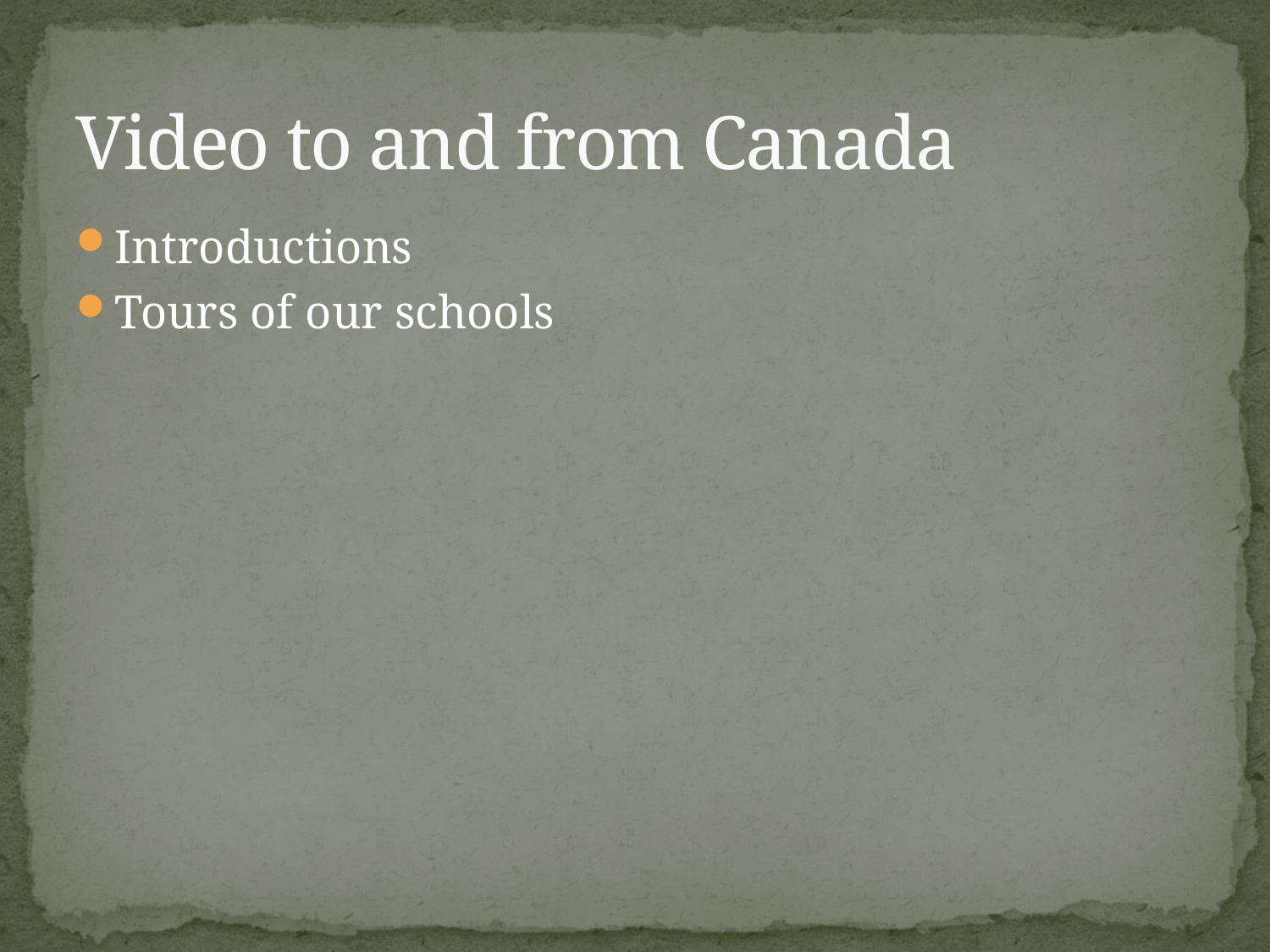

# Video to and from Canada
Introductions
Tours of our schools